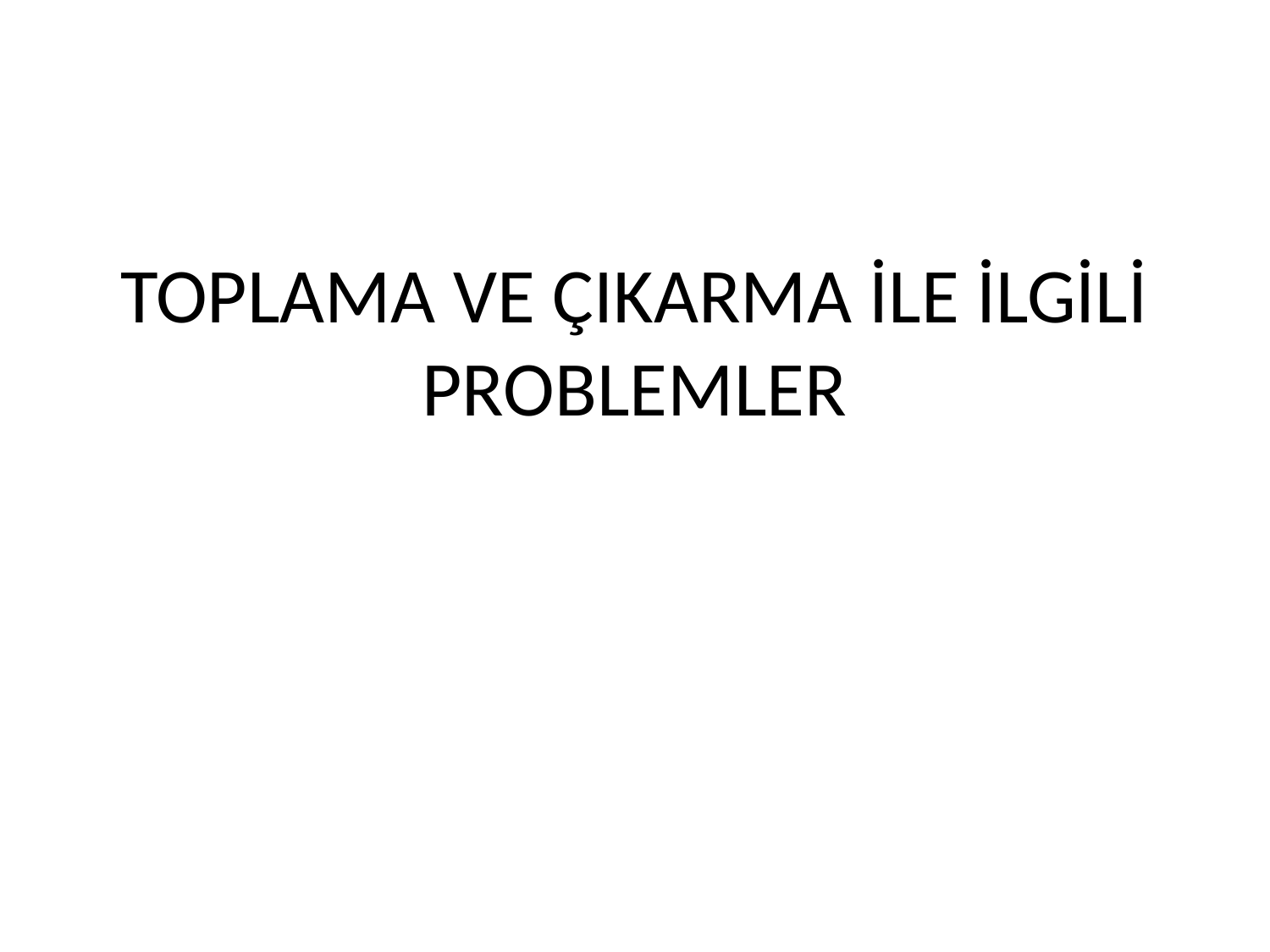

# TOPLAMA VE ÇIKARMA İLE İLGİLİ PROBLEMLER